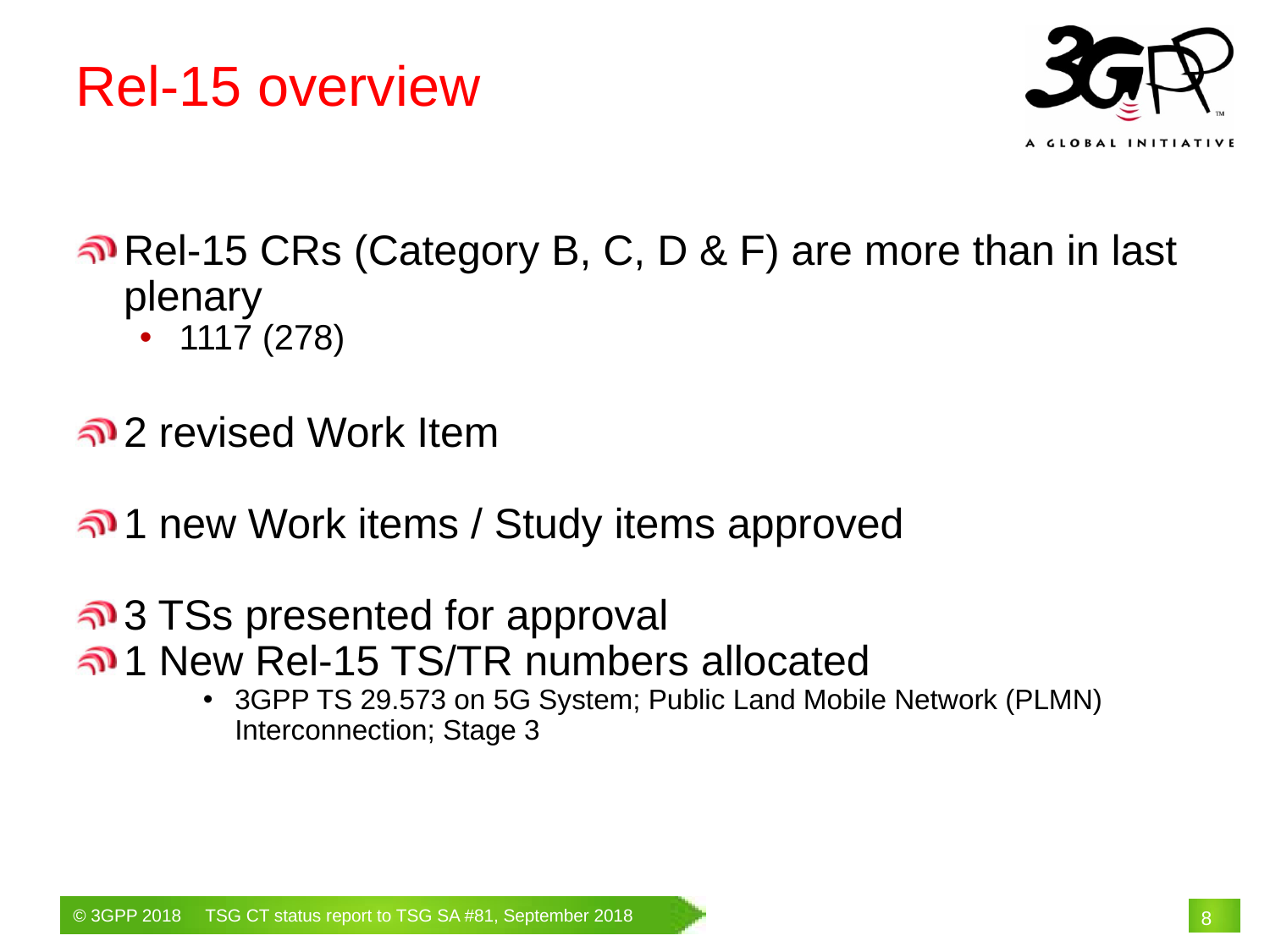

Rel-15 overview

Rel-15 CRs (Category B, C, D & F) are more than in last plenary
1117 (278)

2 revised Work Item

1 new Work items / Study items approved

3 TSs presented for approval
1 New Rel-15 TS/TR numbers allocated
3GPP TS 29.573 on 5G System; Public Land Mobile Network (PLMN) Interconnection; Stage 3

# 8